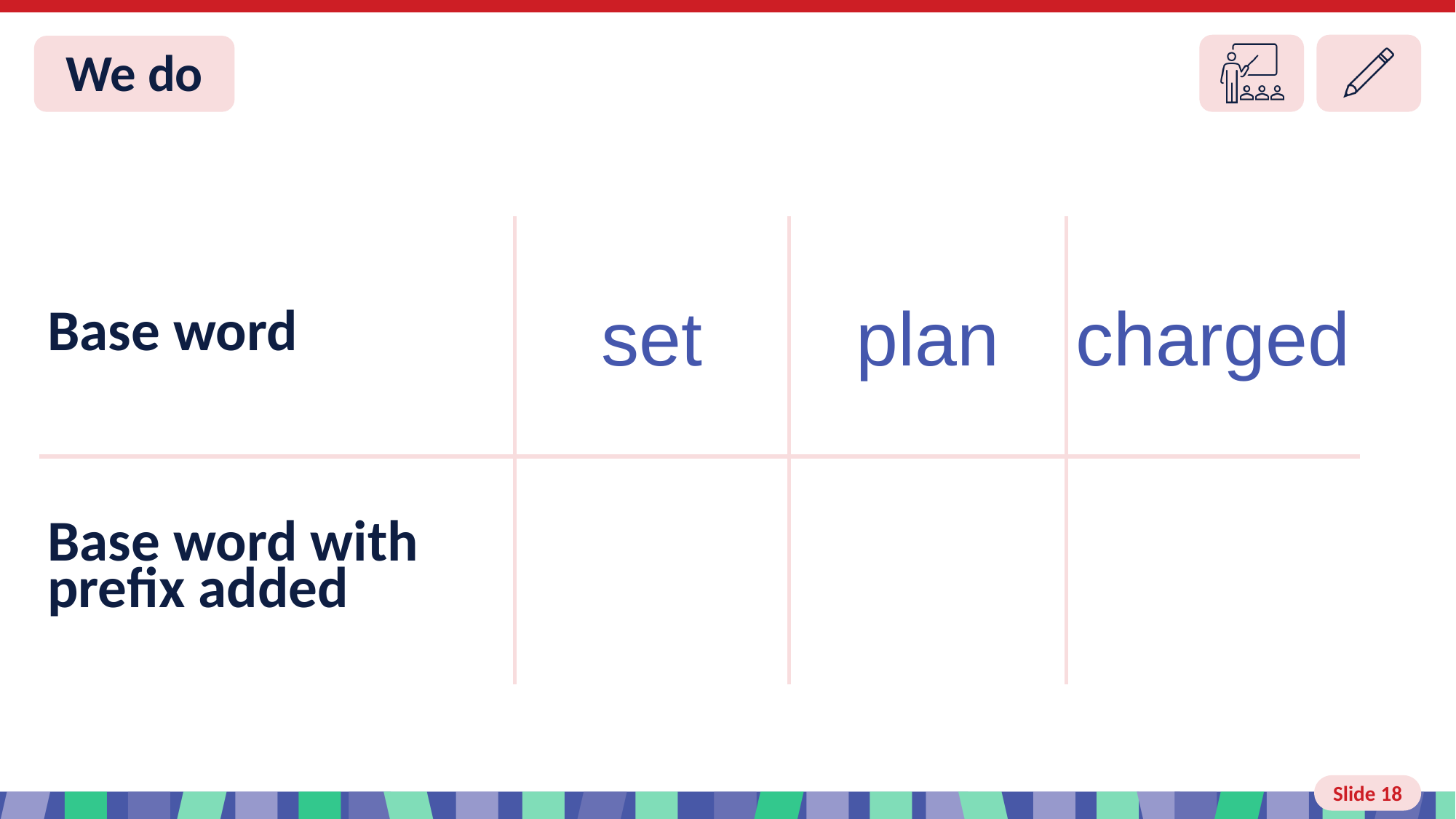

Slide 18 We do
| Base word | set | plan | charged |
| --- | --- | --- | --- |
| Base word with prefix added |  |  |  |